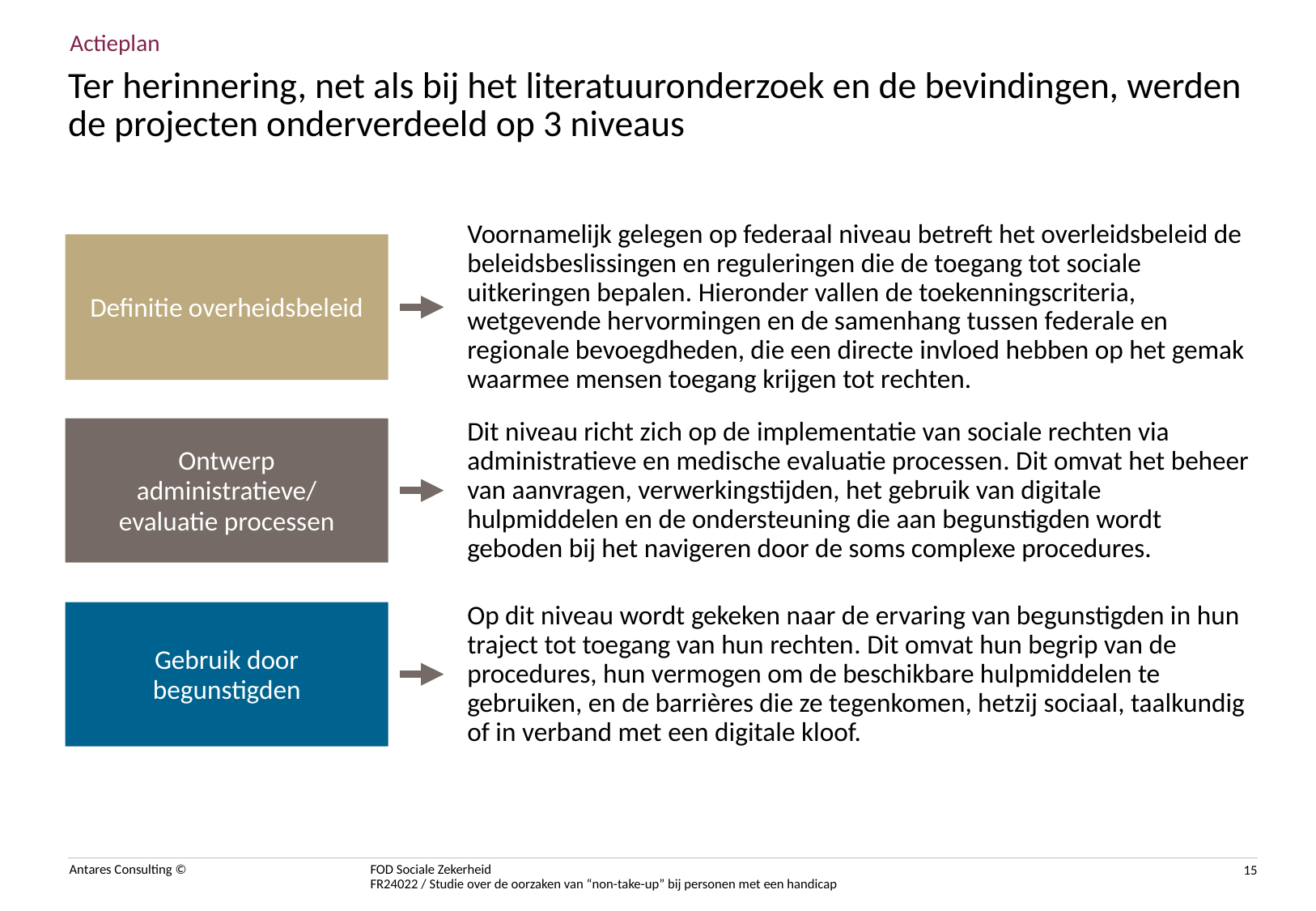

Actieplan
# Ter herinnering, net als bij het literatuuronderzoek en de bevindingen, werden de projecten onderverdeeld op 3 niveaus
Voornamelijk gelegen op federaal niveau betreft het overleidsbeleid de beleidsbeslissingen en reguleringen die de toegang tot sociale uitkeringen bepalen. Hieronder vallen de toekenningscriteria, wetgevende hervormingen en de samenhang tussen federale en regionale bevoegdheden, die een directe invloed hebben op het gemak waarmee mensen toegang krijgen tot rechten.
Definitie overheidsbeleid
Dit niveau richt zich op de implementatie van sociale rechten via administratieve en medische evaluatie processen. Dit omvat het beheer van aanvragen, verwerkingstijden, het gebruik van digitale hulpmiddelen en de ondersteuning die aan begunstigden wordt geboden bij het navigeren door de soms complexe procedures.
Ontwerp administratieve/ evaluatie processen
Op dit niveau wordt gekeken naar de ervaring van begunstigden in hun traject tot toegang van hun rechten. Dit omvat hun begrip van de procedures, hun vermogen om de beschikbare hulpmiddelen te gebruiken, en de barrières die ze tegenkomen, hetzij sociaal, taalkundig of in verband met een digitale kloof.
Gebruik door begunstigden